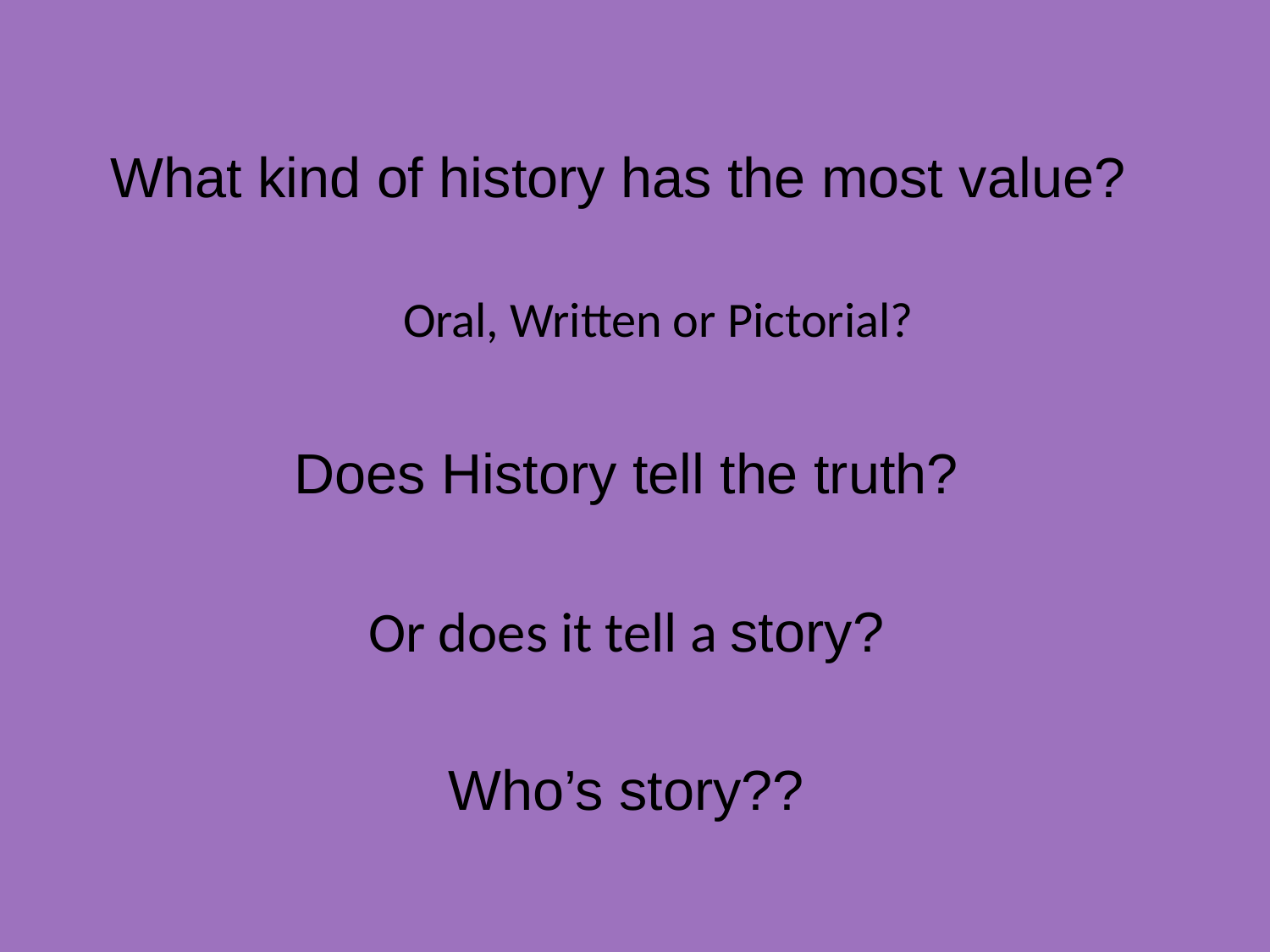

What kind of history has the most value?

Oral, Written or Pictorial?

Does History tell the truth?

Or does it tell a story?

Who’s story??